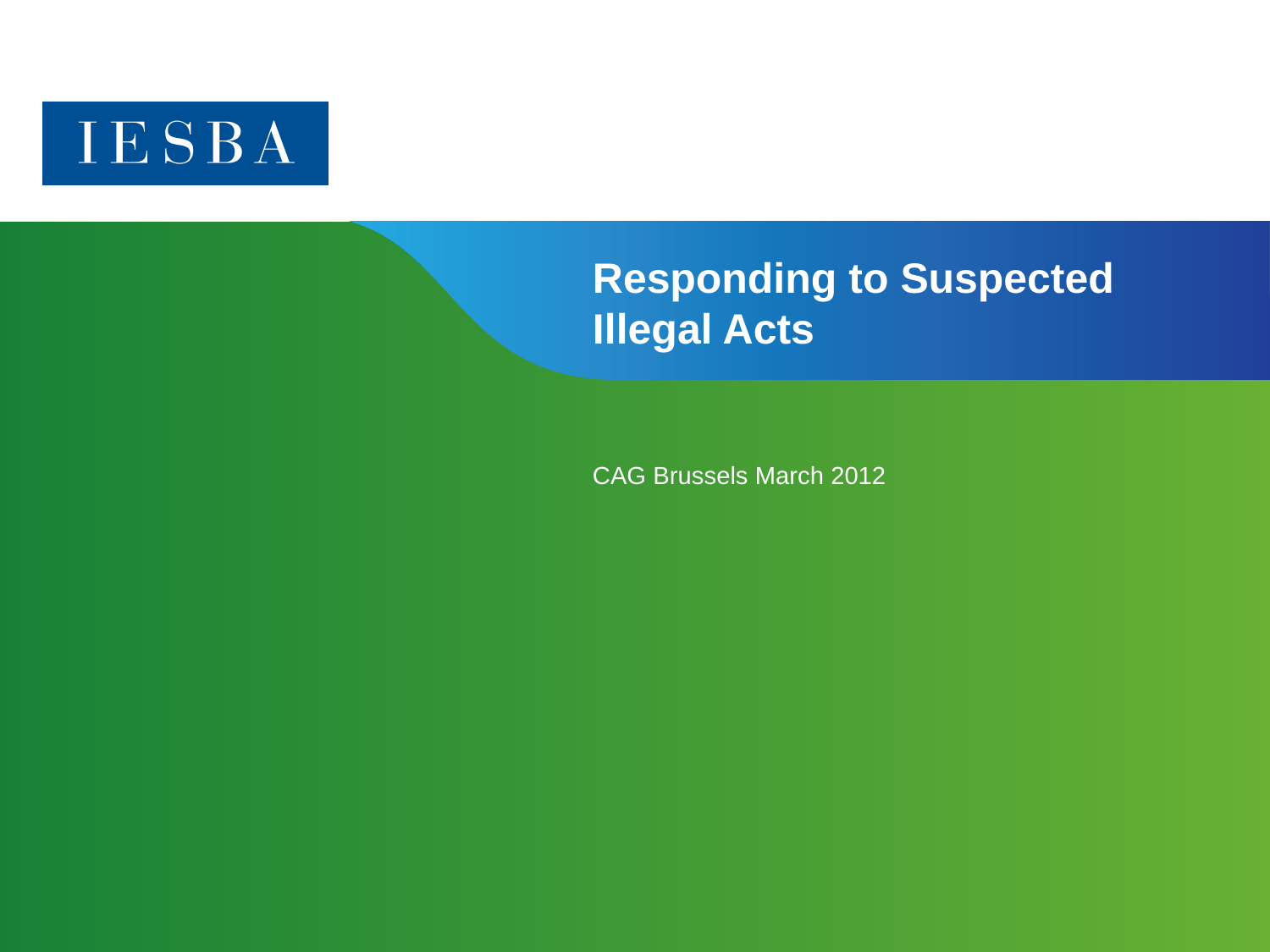

# Responding to Suspected Illegal Acts
CAG Brussels March 2012